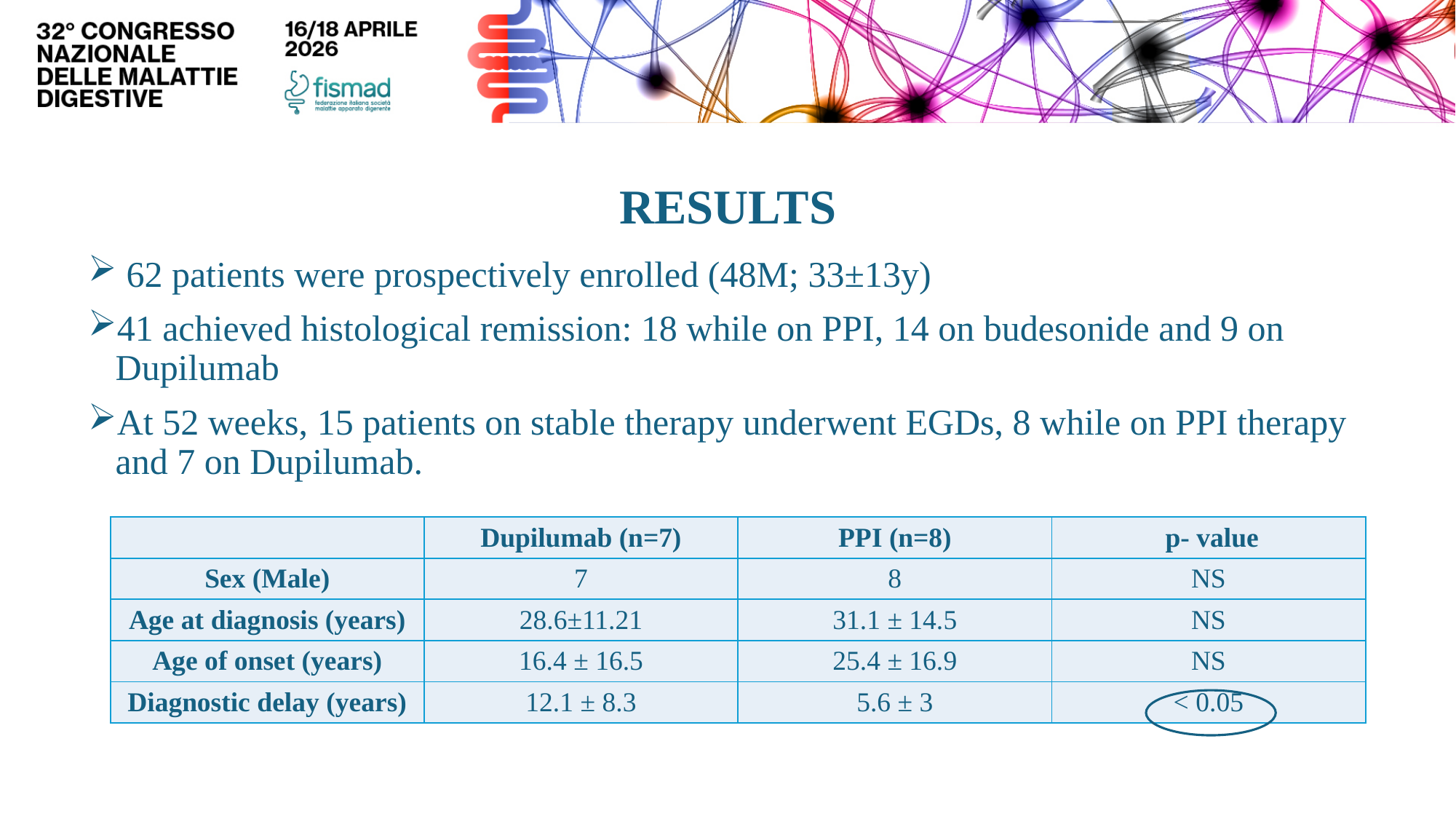

RESULTS

 62 patients were prospectively enrolled (48M; 33±13y)
41 achieved histological remission: 18 while on PPI, 14 on budesonide and 9 on Dupilumab
At 52 weeks, 15 patients on stable therapy underwent EGDs, 8 while on PPI therapy and 7 on Dupilumab.

|  | Dupilumab (n=7) | PPI (n=8) | p- value |
| --- | --- | --- | --- |
| Sex (Male) | 7 | 8 | NS |
| Age at diagnosis (years) | 28.6±11.21 | 31.1 ± 14.5 | NS |
| Age of onset (years) | 16.4 ± 16.5 | 25.4 ± 16.9 | NS |
| Diagnostic delay (years) | 12.1 ± 8.3 | 5.6 ± 3 | < 0.05 |